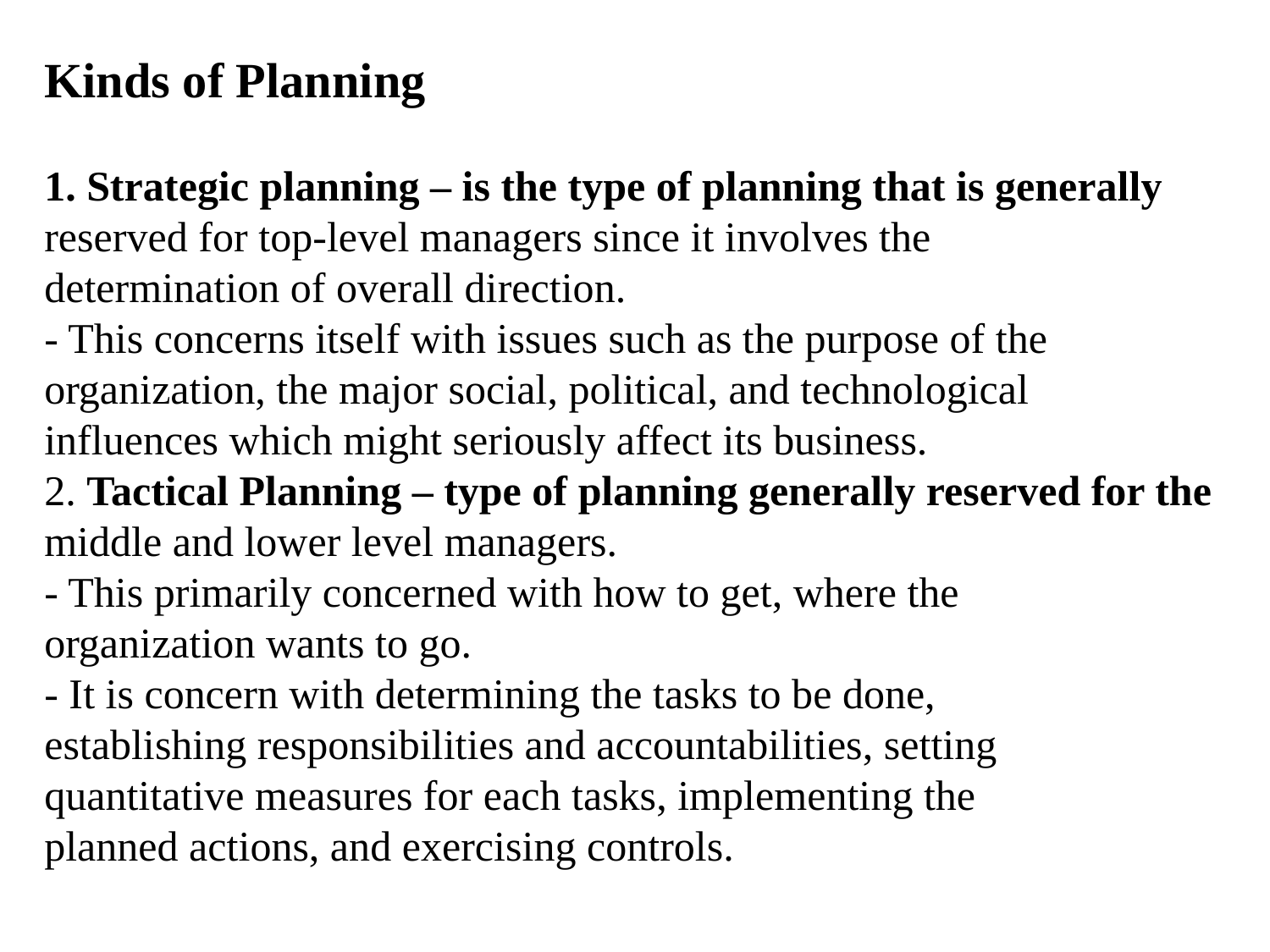

Kinds of Planning

1. Strategic planning – is the type of planning that is generally
reserved for top-level managers since it involves the
determination of overall direction.
- This concerns itself with issues such as the purpose of the
organization, the major social, political, and technological
influences which might seriously affect its business.
2. Tactical Planning – type of planning generally reserved for the
middle and lower level managers.
- This primarily concerned with how to get, where the
organization wants to go.
- It is concern with determining the tasks to be done,
establishing responsibilities and accountabilities, setting
quantitative measures for each tasks, implementing the
planned actions, and exercising controls.